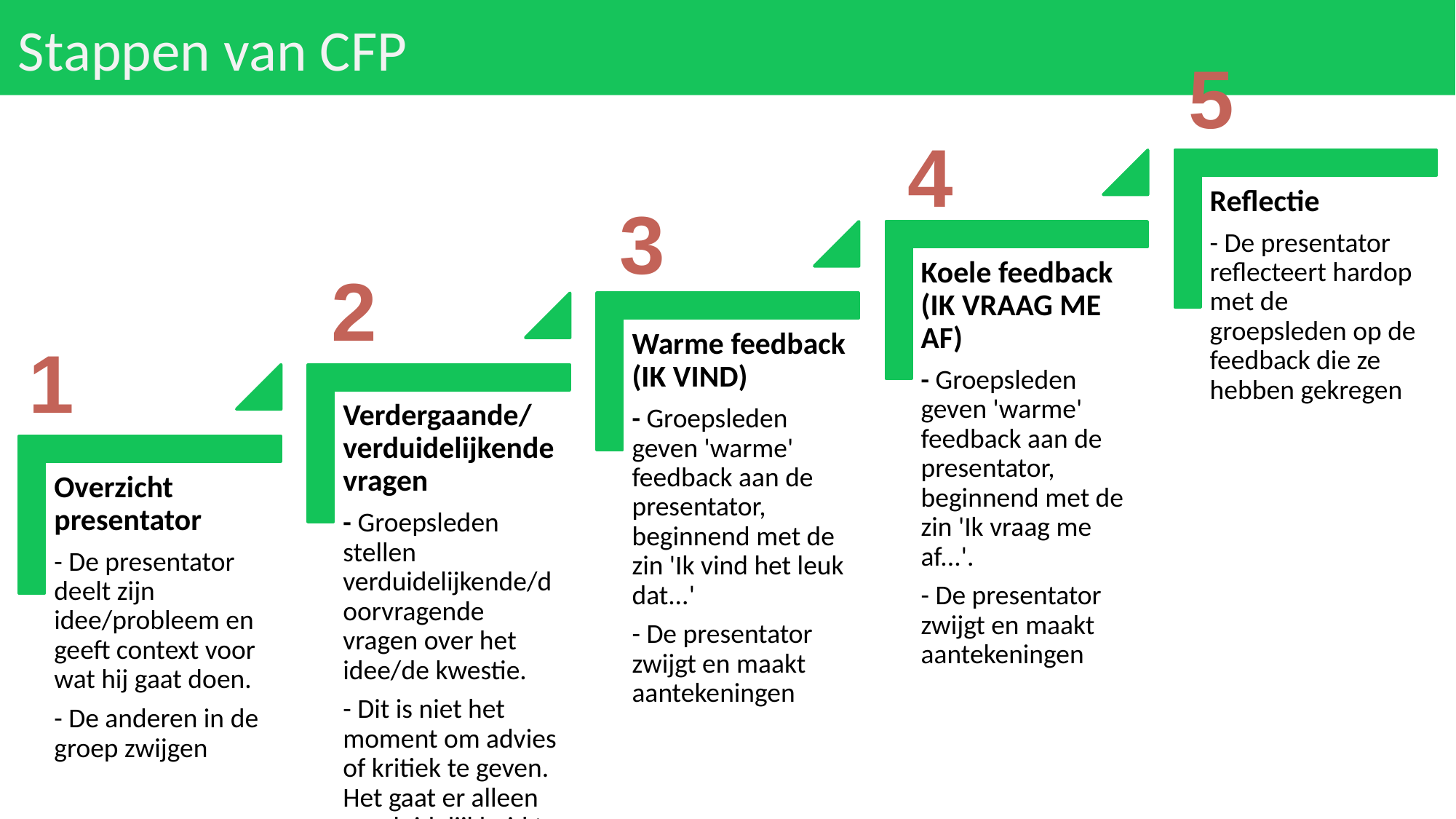

# Stappen van CFP
5
4

Reflectie
- De presentator reflecteert hardop met de groepsleden op de feedback die ze hebben gekregen

Koele feedback (IK VRAAG ME AF)
- Groepsleden geven 'warme' feedback aan de presentator, beginnend met de zin 'Ik vraag me af...'.
- De presentator zwijgt en maakt aantekeningen

Warme feedback (IK VIND)
- Groepsleden geven 'warme' feedback aan de presentator, beginnend met de zin 'Ik vind het leuk dat...'
- De presentator zwijgt en maakt aantekeningen

Verdergaande/verduidelijkende vragen
- Groepsleden stellen verduidelijkende/doorvragende vragen over het idee/de kwestie.
- Dit is niet het moment om advies of kritiek te geven. Het gaat er alleen om duidelijkheid te krijgen.

Overzicht presentator
- De presentator deelt zijn idee/probleem en geeft context voor wat hij gaat doen.
- De anderen in de groep zwijgen
3
2
1